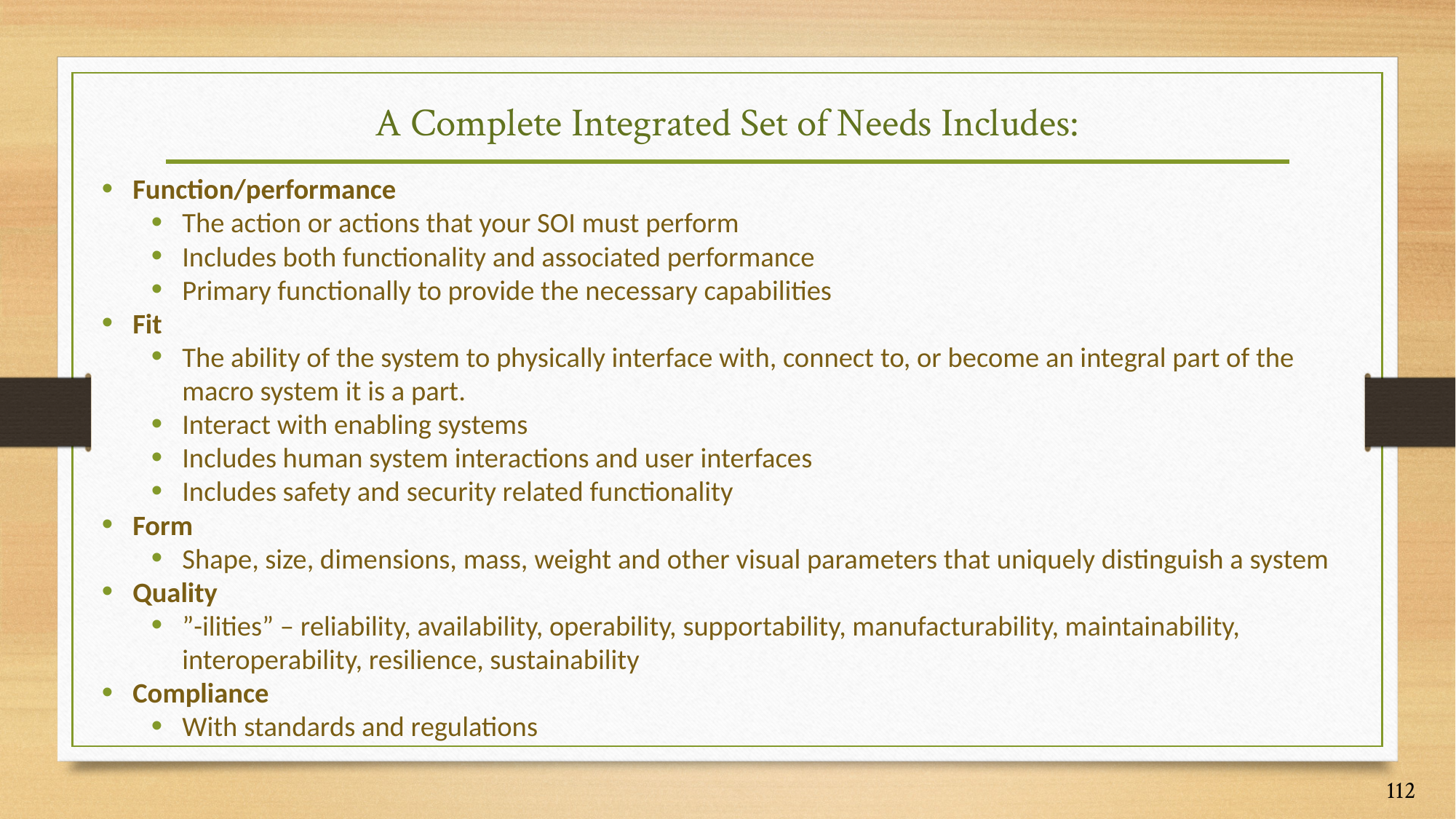

# A Complete Integrated Set of Needs Includes:
Function/performance
The action or actions that your SOI must perform
Includes both functionality and associated performance
Primary functionally to provide the necessary capabilities
Fit
The ability of the system to physically interface with, connect to, or become an integral part of the macro system it is a part.
Interact with enabling systems
Includes human system interactions and user interfaces
Includes safety and security related functionality
Form
Shape, size, dimensions, mass, weight and other visual parameters that uniquely distinguish a system
Quality
”-ilities” – reliability, availability, operability, supportability, manufacturability, maintainability, interoperability, resilience, sustainability
Compliance
With standards and regulations
112